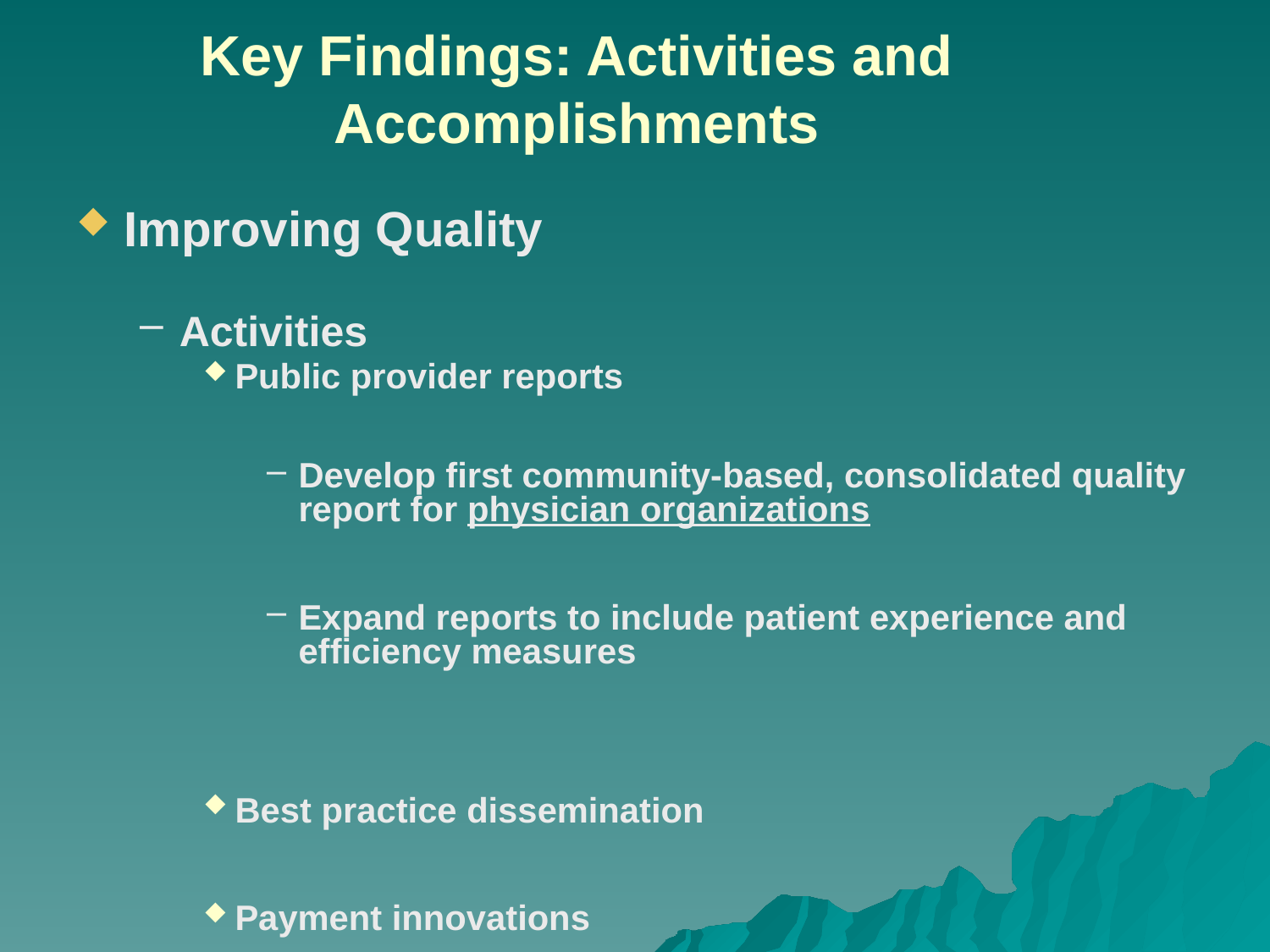

Key Findings: Activities and Accomplishments

Improving Quality

Activities
Public provider reports

Develop first community-based, consolidated quality report for physician organizations

Expand reports to include patient experience and efficiency measures

Best practice dissemination

Payment innovations

Guideline adherence